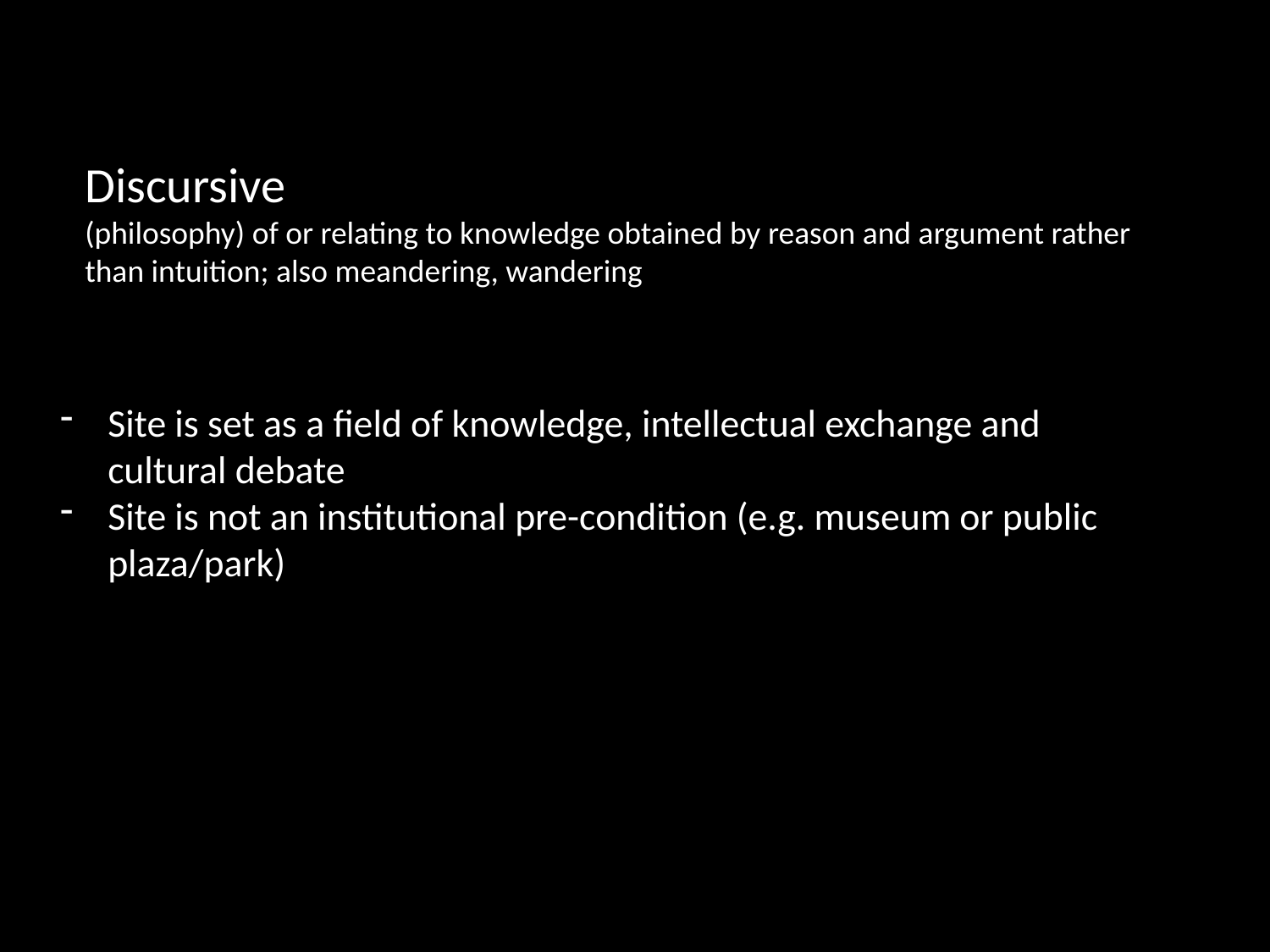

Discursive
(philosophy) of or relating to knowledge obtained by reason and argument rather than intuition; also meandering, wandering
Site is set as a field of knowledge, intellectual exchange and cultural debate
Site is not an institutional pre-condition (e.g. museum or public plaza/park)